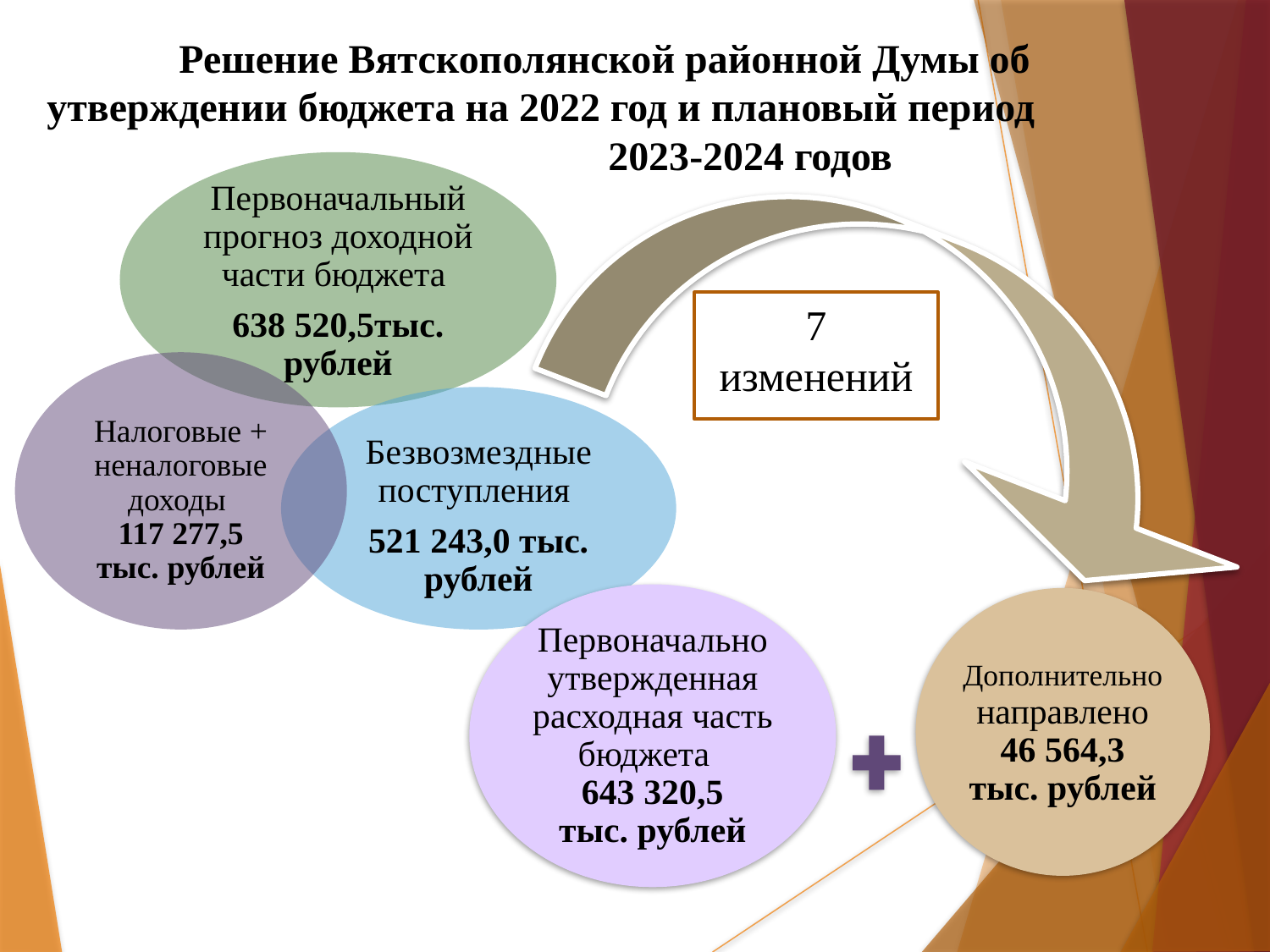

# Решение Вятскополянской районной Думы об 	утверждении бюджета на 2022 год и плановый период  	 			2023-2024 годов

Первоначальный прогноз доходной части бюджета
638 520,5тыс. рублей
Безвозмездные поступления
521 243,0 тыс. рублей
Налоговые + неналоговые доходы
117 277,5
тыс. рублей

7
изменений
Первоначально утвержденная расходная часть бюджета
643 320,5
тыс. рублей

Дополнительно направлено
46 564,3 тыс. рублей